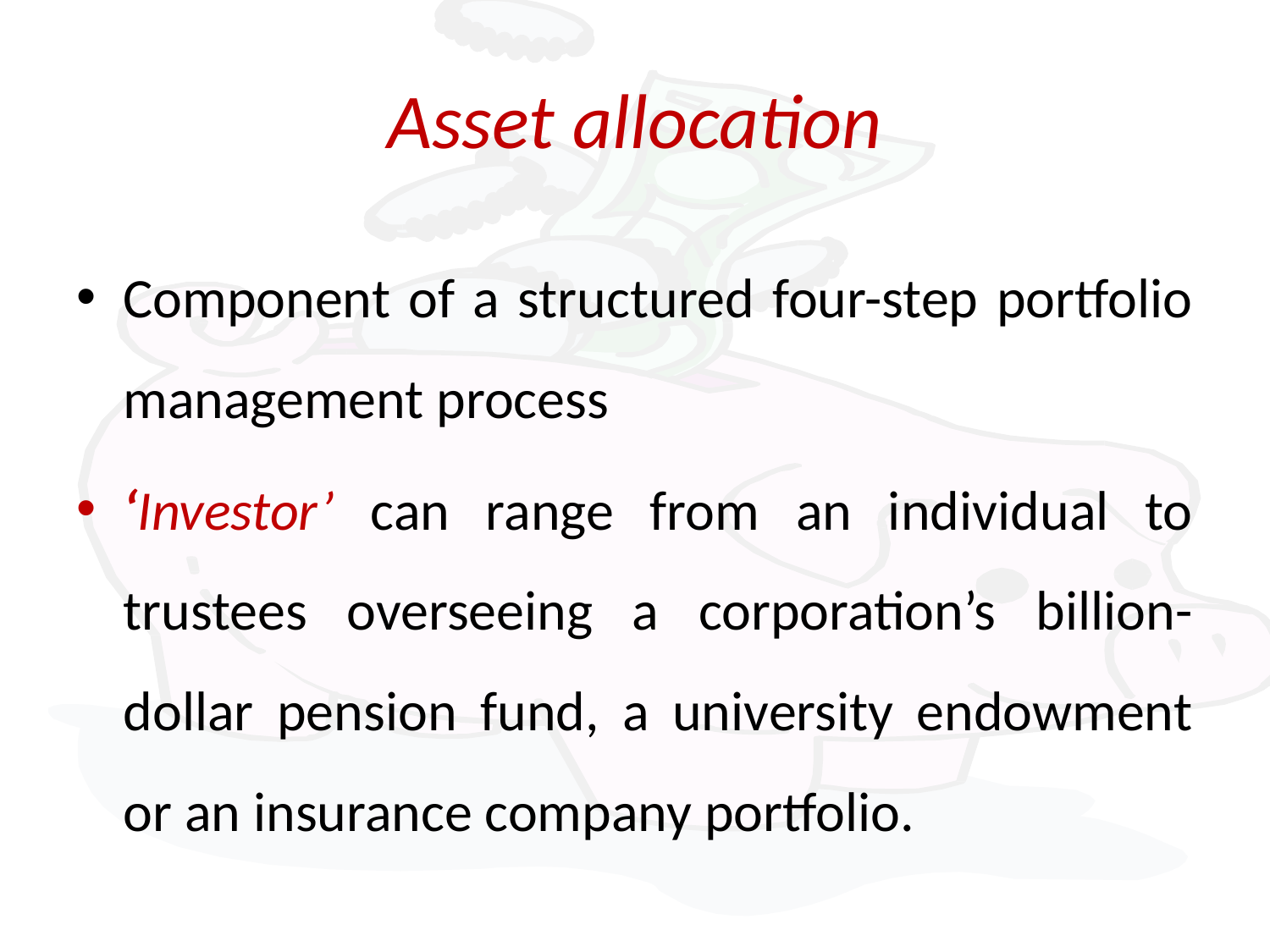

# Asset allocation
Component of a structured four-step portfolio management process
‘Investor’ can range from an individual to trustees overseeing a corporation’s billion-dollar pension fund, a university endowment or an insurance company portfolio.